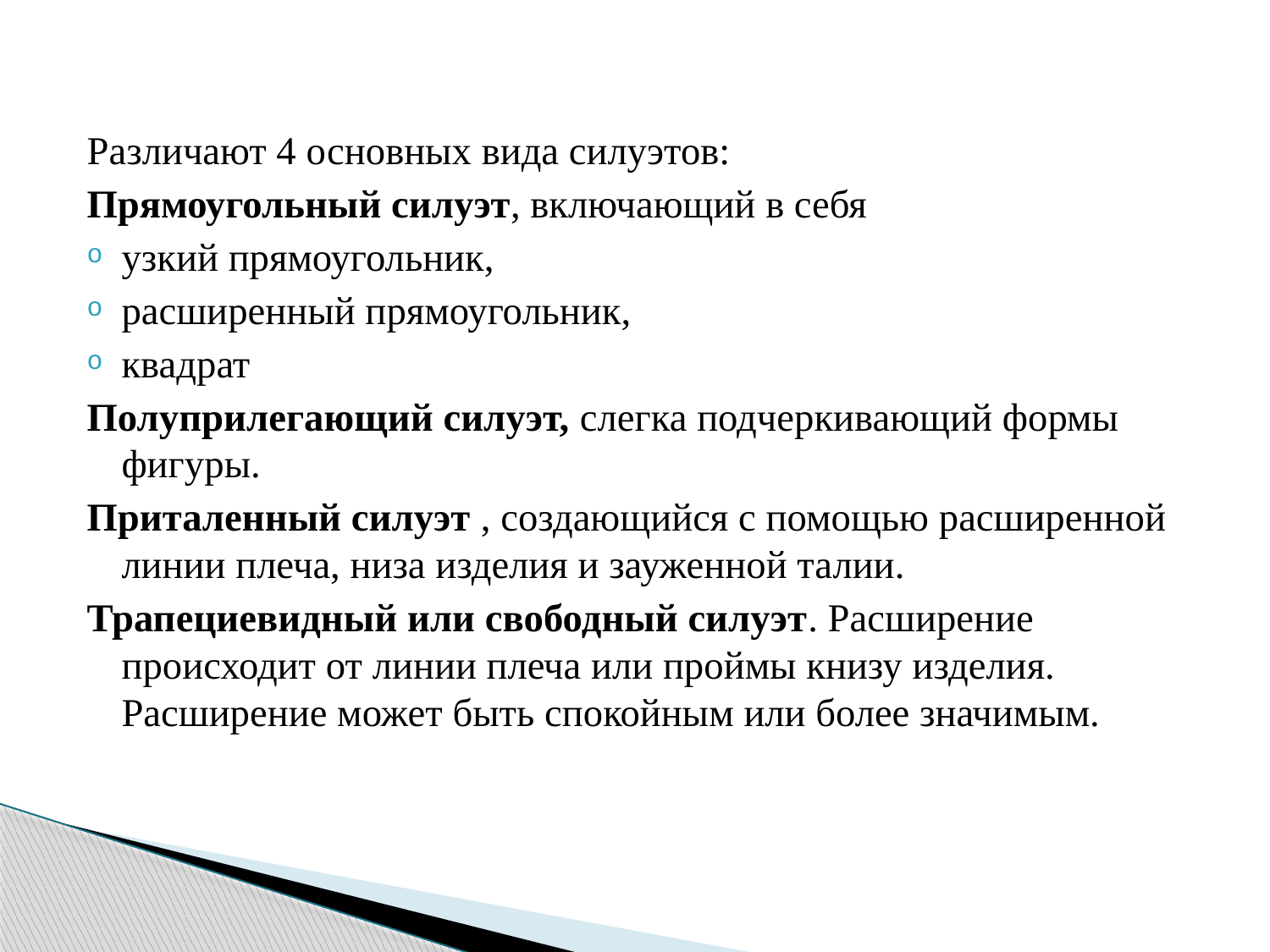

Различают 4 основных вида силуэтов:
Прямоугольный силуэт, включающий в себя
	узкий прямоугольник,
	расширенный прямоугольник,
	квадрат
Полуприлегающий силуэт, слегка подчеркивающий формы фигуры.
Приталенный силуэт , создающийся с помощью расширенной линии плеча, низа изделия и зауженной талии.
Трапециевидный или свободный силуэт. Расширение происходит от линии плеча или проймы книзу изделия. Расширение может быть спокойным или более значимым.